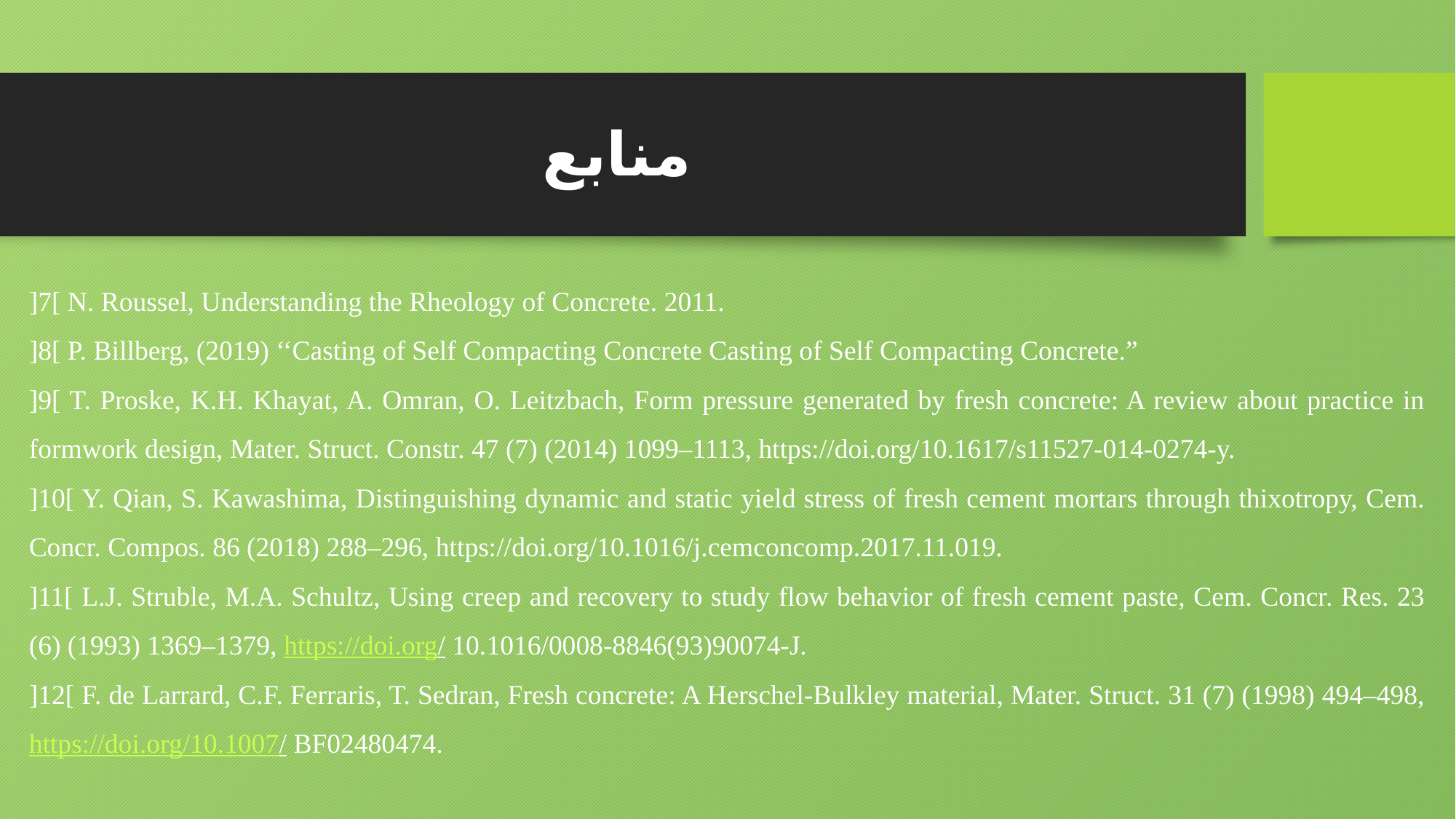

# منابع
]7[ N. Roussel, Understanding the Rheology of Concrete. 2011.
]8[ P. Billberg, (2019) ‘‘Casting of Self Compacting Concrete Casting of Self Compacting Concrete.”
]9[ T. Proske, K.H. Khayat, A. Omran, O. Leitzbach, Form pressure generated by fresh concrete: A review about practice in formwork design, Mater. Struct. Constr. 47 (7) (2014) 1099–1113, https://doi.org/10.1617/s11527-014-0274-y.
]10[ Y. Qian, S. Kawashima, Distinguishing dynamic and static yield stress of fresh cement mortars through thixotropy, Cem. Concr. Compos. 86 (2018) 288–296, https://doi.org/10.1016/j.cemconcomp.2017.11.019.
]11[ L.J. Struble, M.A. Schultz, Using creep and recovery to study flow behavior of fresh cement paste, Cem. Concr. Res. 23 (6) (1993) 1369–1379, https://doi.org/ 10.1016/0008-8846(93)90074-J.
]12[ F. de Larrard, C.F. Ferraris, T. Sedran, Fresh concrete: A Herschel-Bulkley material, Mater. Struct. 31 (7) (1998) 494–498, https://doi.org/10.1007/ BF02480474.